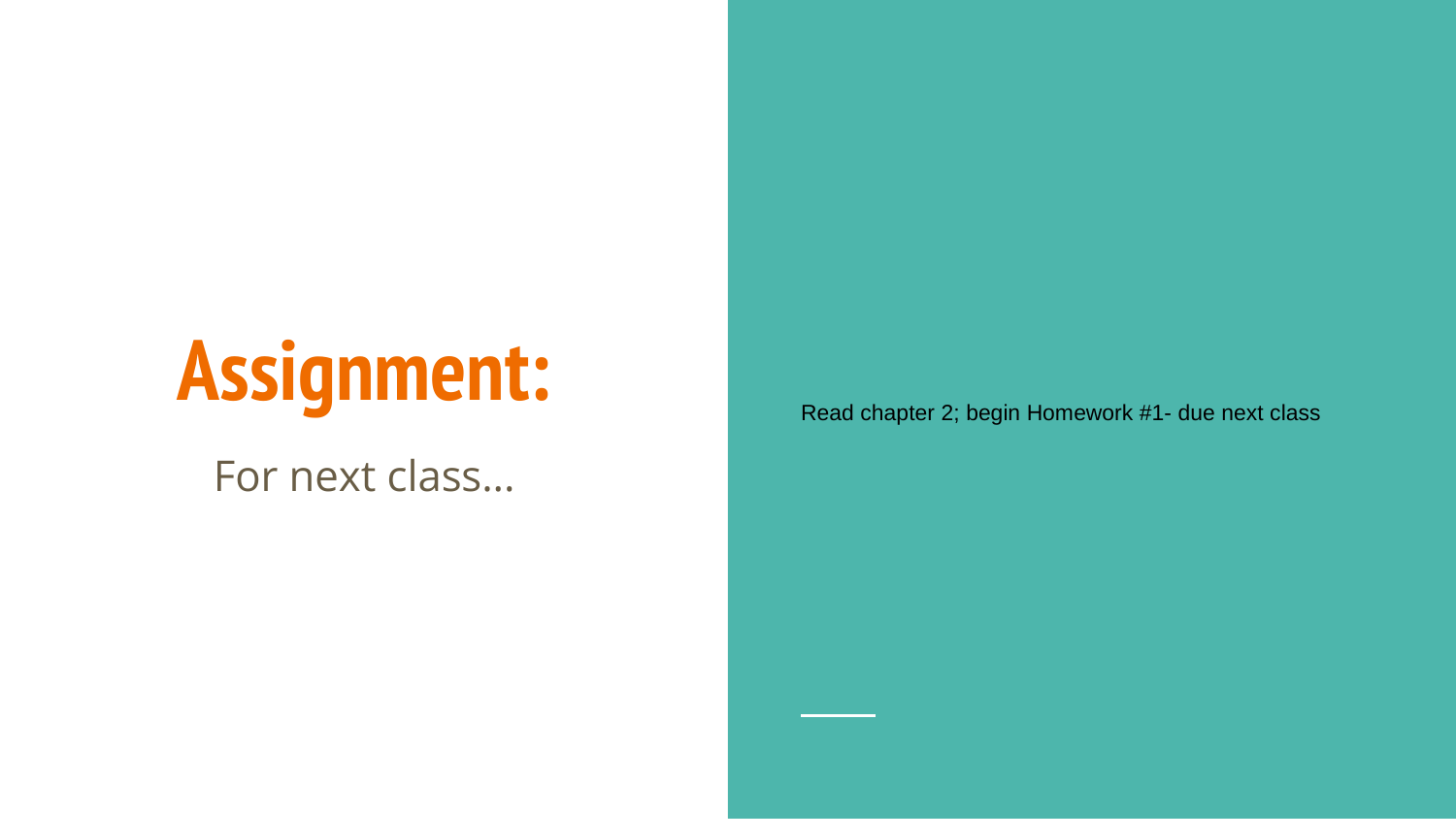

Read chapter 2; begin Homework #1- due next class
# Assignment:
For next class...